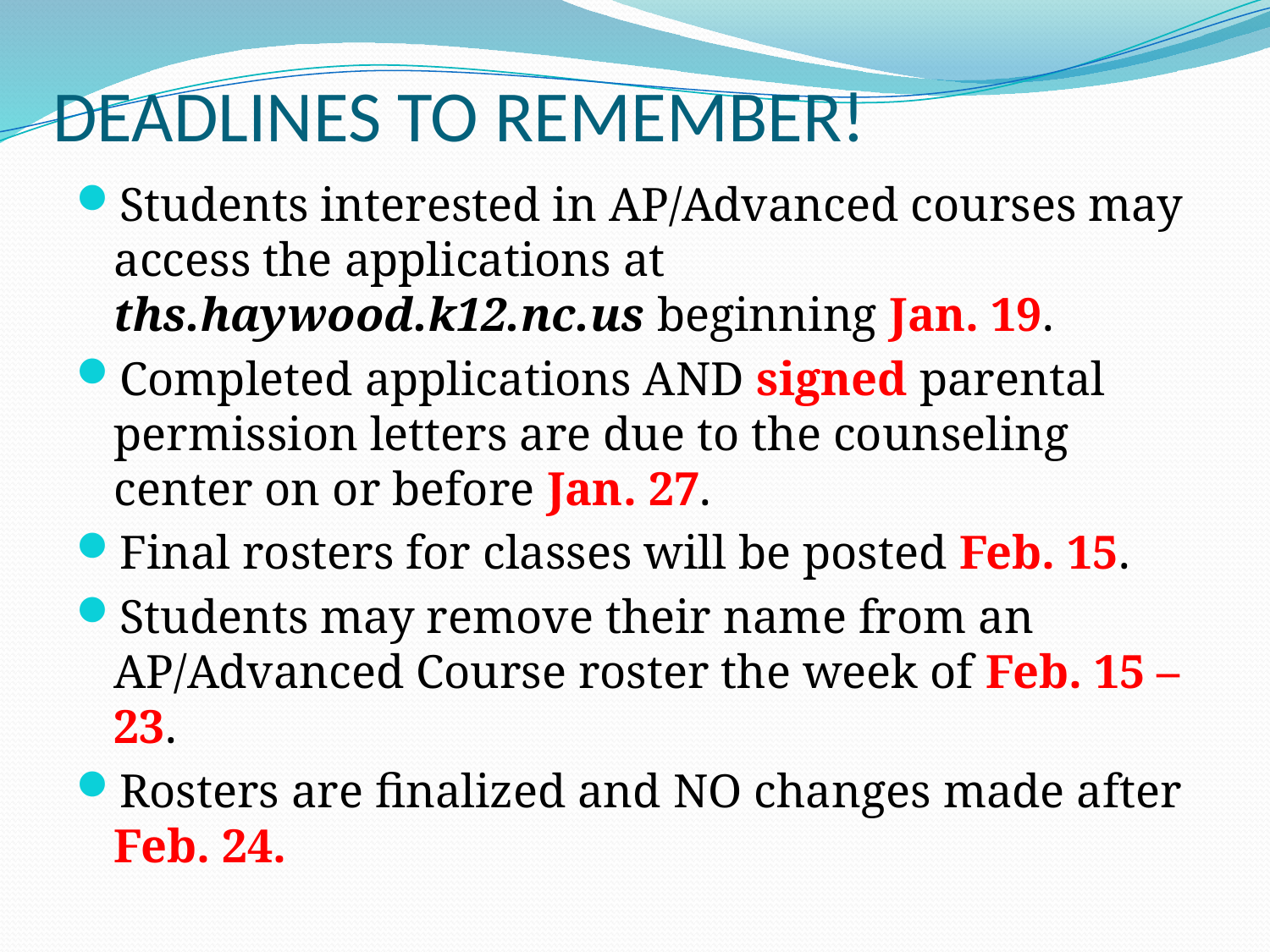

# DEADLINES TO REMEMBER!
Students interested in AP/Advanced courses may access the applications at ths.haywood.k12.nc.us beginning Jan. 19.
Completed applications AND signed parental permission letters are due to the counseling center on or before Jan. 27.
Final rosters for classes will be posted Feb. 15.
Students may remove their name from an AP/Advanced Course roster the week of Feb. 15 – 23.
Rosters are finalized and NO changes made after Feb. 24.